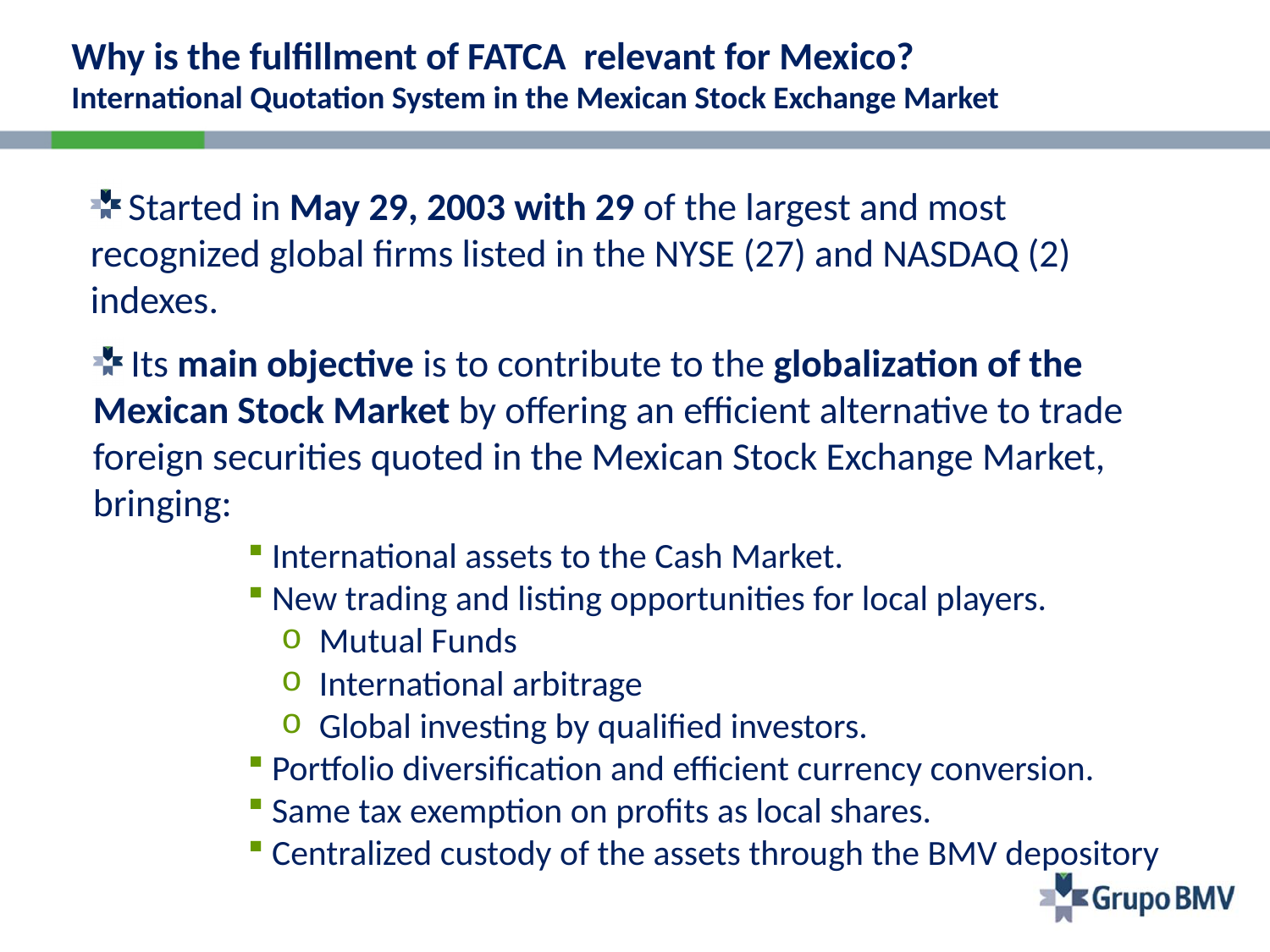

# Why is the fulfillment of FATCA  relevant for Mexico? International Quotation System in the Mexican Stock Exchange Market
 Started in May 29, 2003 with 29 of the largest and most recognized global firms listed in the NYSE (27) and NASDAQ (2) indexes.
 Its main objective is to contribute to the globalization of the Mexican Stock Market by offering an efficient alternative to trade foreign securities quoted in the Mexican Stock Exchange Market, bringing:
 International assets to the Cash Market.
 New trading and listing opportunities for local players.
 Mutual Funds
 International arbitrage
 Global investing by qualified investors.
 Portfolio diversification and efficient currency conversion.
 Same tax exemption on profits as local shares.
 Centralized custody of the assets through the BMV depository